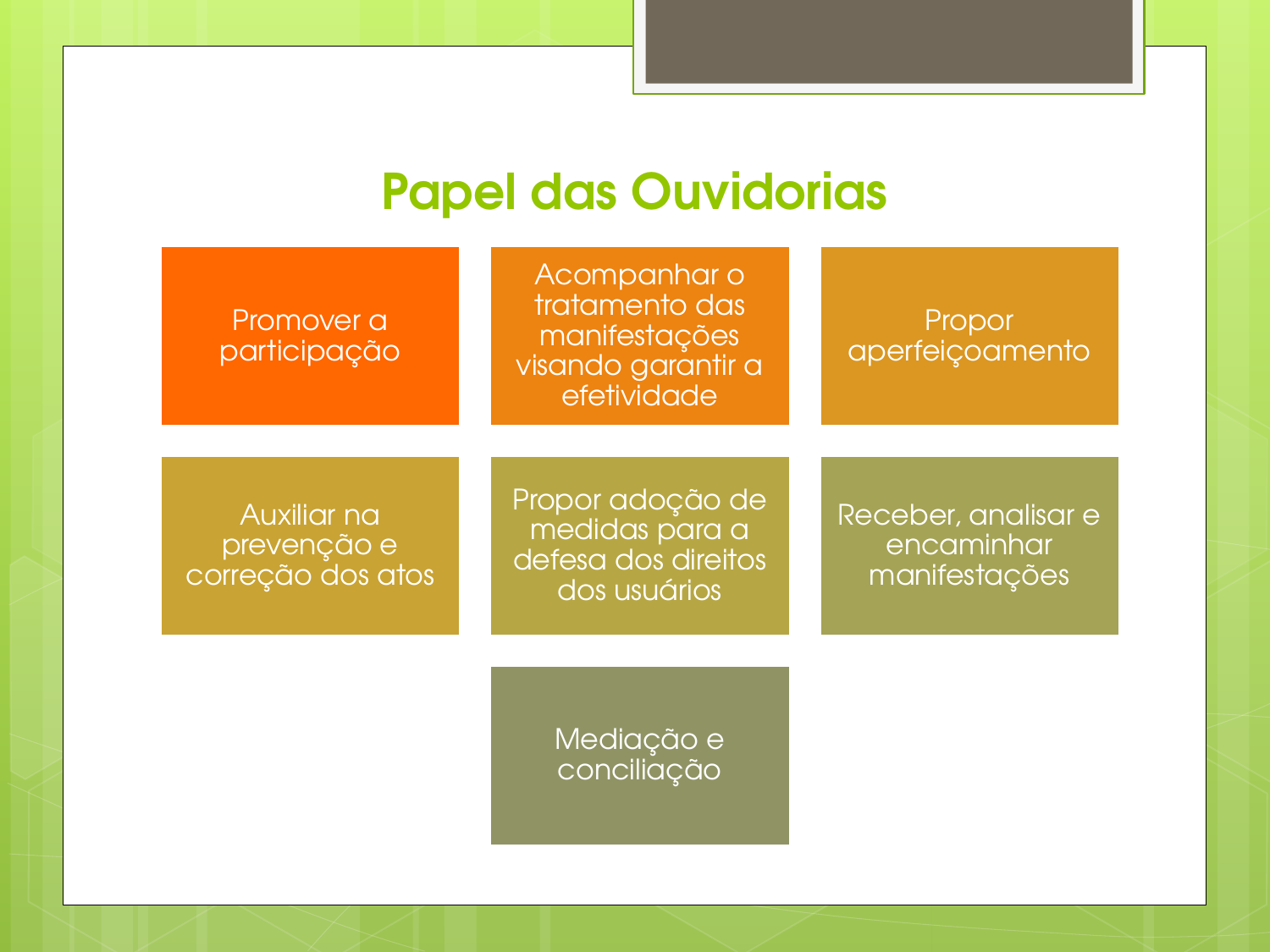

# Papel das Ouvidorias
Promover a participação
Acompanhar o tratamento das manifestações visando garantir a efetividade
Propor aperfeiçoamento
Auxiliar na prevenção e correção dos atos
Propor adoção de medidas para a defesa dos direitos dos usuários
Receber, analisar e encaminhar manifestações
Mediação e conciliação